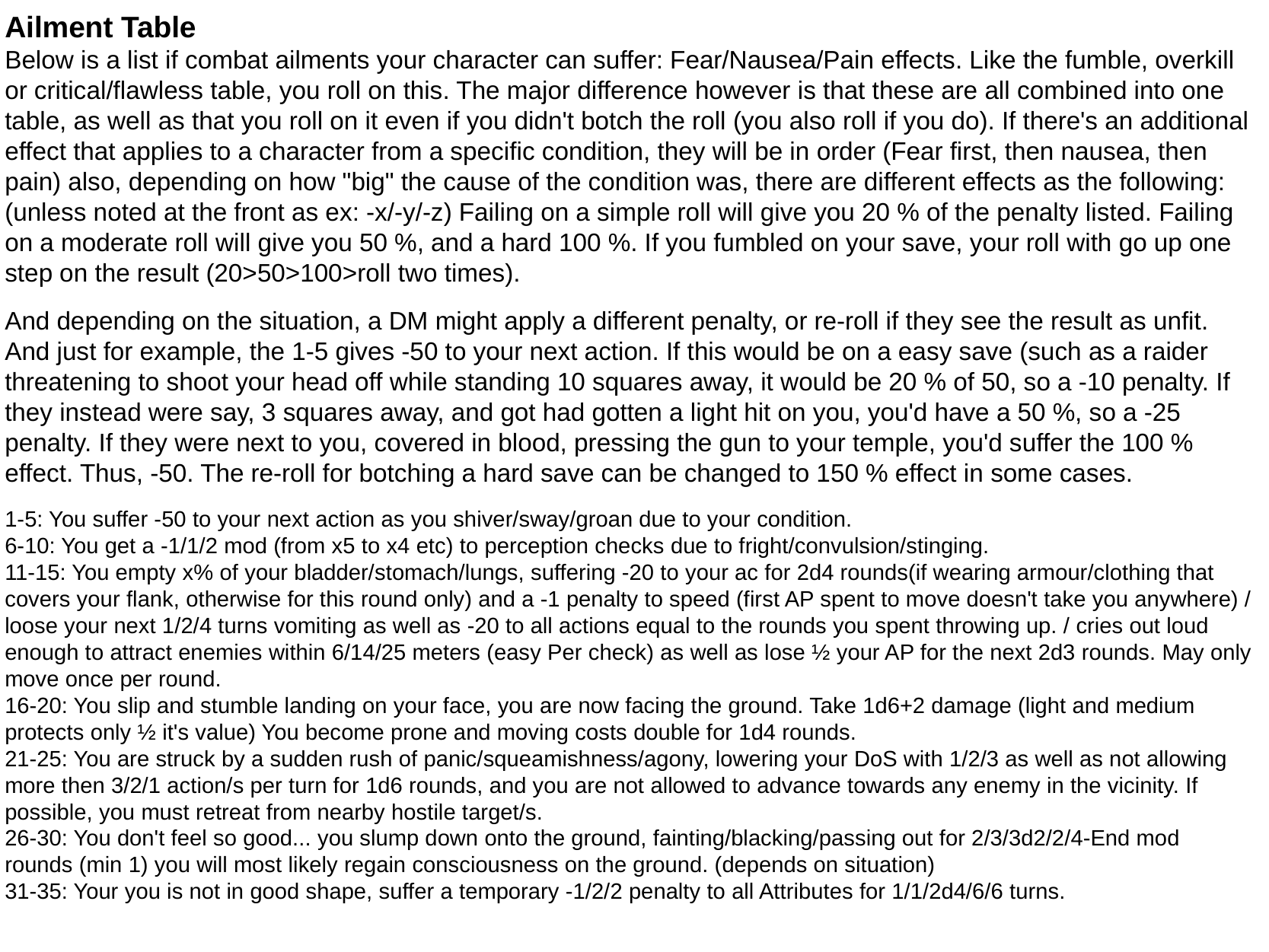

Ailment Table
Below is a list if combat ailments your character can suffer: Fear/Nausea/Pain effects. Like the fumble, overkill or critical/flawless table, you roll on this. The major difference however is that these are all combined into one table, as well as that you roll on it even if you didn't botch the roll (you also roll if you do). If there's an additional effect that applies to a character from a specific condition, they will be in order (Fear first, then nausea, then pain) also, depending on how "big" the cause of the condition was, there are different effects as the following: (unless noted at the front as ex: -x/-y/-z) Failing on a simple roll will give you 20 % of the penalty listed. Failing on a moderate roll will give you 50 %, and a hard 100 %. If you fumbled on your save, your roll with go up one step on the result (20>50>100>roll two times).

And depending on the situation, a DM might apply a different penalty, or re-roll if they see the result as unfit. And just for example, the 1-5 gives -50 to your next action. If this would be on a easy save (such as a raider threatening to shoot your head off while standing 10 squares away, it would be 20 % of 50, so a -10 penalty. If they instead were say, 3 squares away, and got had gotten a light hit on you, you'd have a 50 %, so a -25 penalty. If they were next to you, covered in blood, pressing the gun to your temple, you'd suffer the 100 % effect. Thus, -50. The re-roll for botching a hard save can be changed to 150 % effect in some cases.

1-5: You suffer -50 to your next action as you shiver/sway/groan due to your condition.
6-10: You get a -1/1/2 mod (from x5 to x4 etc) to perception checks due to fright/convulsion/stinging.
11-15: You empty x% of your bladder/stomach/lungs, suffering -20 to your ac for 2d4 rounds(if wearing armour/clothing that covers your flank, otherwise for this round only) and a -1 penalty to speed (first AP spent to move doesn't take you anywhere) / loose your next 1/2/4 turns vomiting as well as -20 to all actions equal to the rounds you spent throwing up. / cries out loud enough to attract enemies within 6/14/25 meters (easy Per check) as well as lose ½ your AP for the next 2d3 rounds. May only move once per round.
16-20: You slip and stumble landing on your face, you are now facing the ground. Take 1d6+2 damage (light and medium protects only ½ it's value) You become prone and moving costs double for 1d4 rounds.
21-25: You are struck by a sudden rush of panic/squeamishness/agony, lowering your DoS with 1/2/3 as well as not allowing more then 3/2/1 action/s per turn for 1d6 rounds, and you are not allowed to advance towards any enemy in the vicinity. If possible, you must retreat from nearby hostile target/s.
26-30: You don't feel so good... you slump down onto the ground, fainting/blacking/passing out for 2/3/3d2/2/4-End mod rounds (min 1) you will most likely regain consciousness on the ground. (depends on situation)
31-35: Your you is not in good shape, suffer a temporary -1/2/2 penalty to all Attributes for 1/1/2d4/6/6 turns.